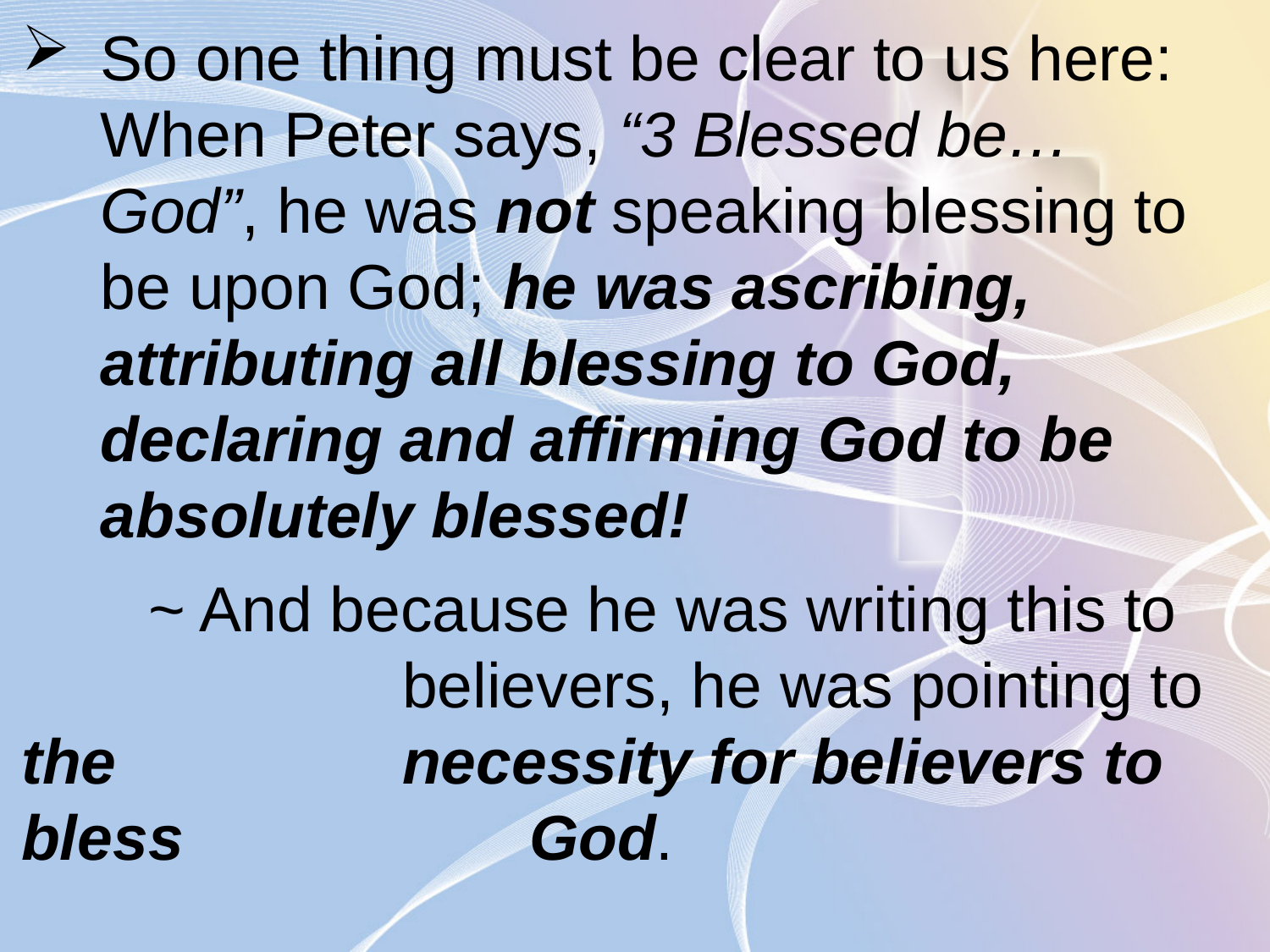

So one thing must be clear to us here: When Peter says, “3 Blessed be… God”, he was not speaking blessing to be upon God; he was ascribing, attributing all blessing to God, declaring and affirming God to be absolutely blessed!
	~ And because he was writing this to 			believers, he was pointing to the 			necessity for believers to bless 			God.